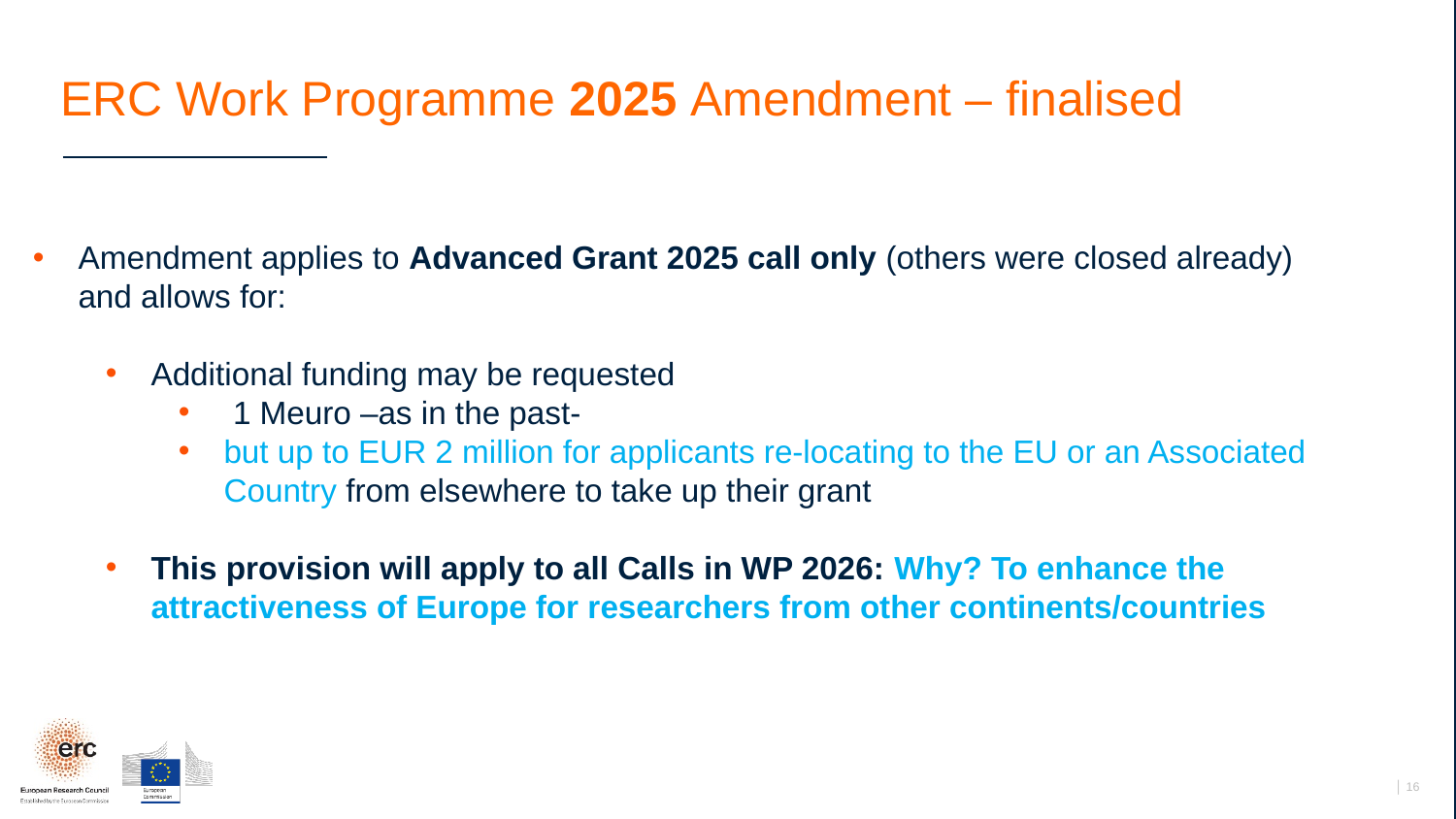

ERC Work Programme 2025 Amendment – finalised

Amendment applies to Advanced Grant 2025 call only (others were closed already) and allows for:

Additional funding may be requested
 1 Meuro –as in the past-
but up to EUR 2 million for applicants re-locating to the EU or an Associated Country from elsewhere to take up their grant

This provision will apply to all Calls in WP 2026: Why? To enhance the attractiveness of Europe for researchers from other continents/countries

│ 16